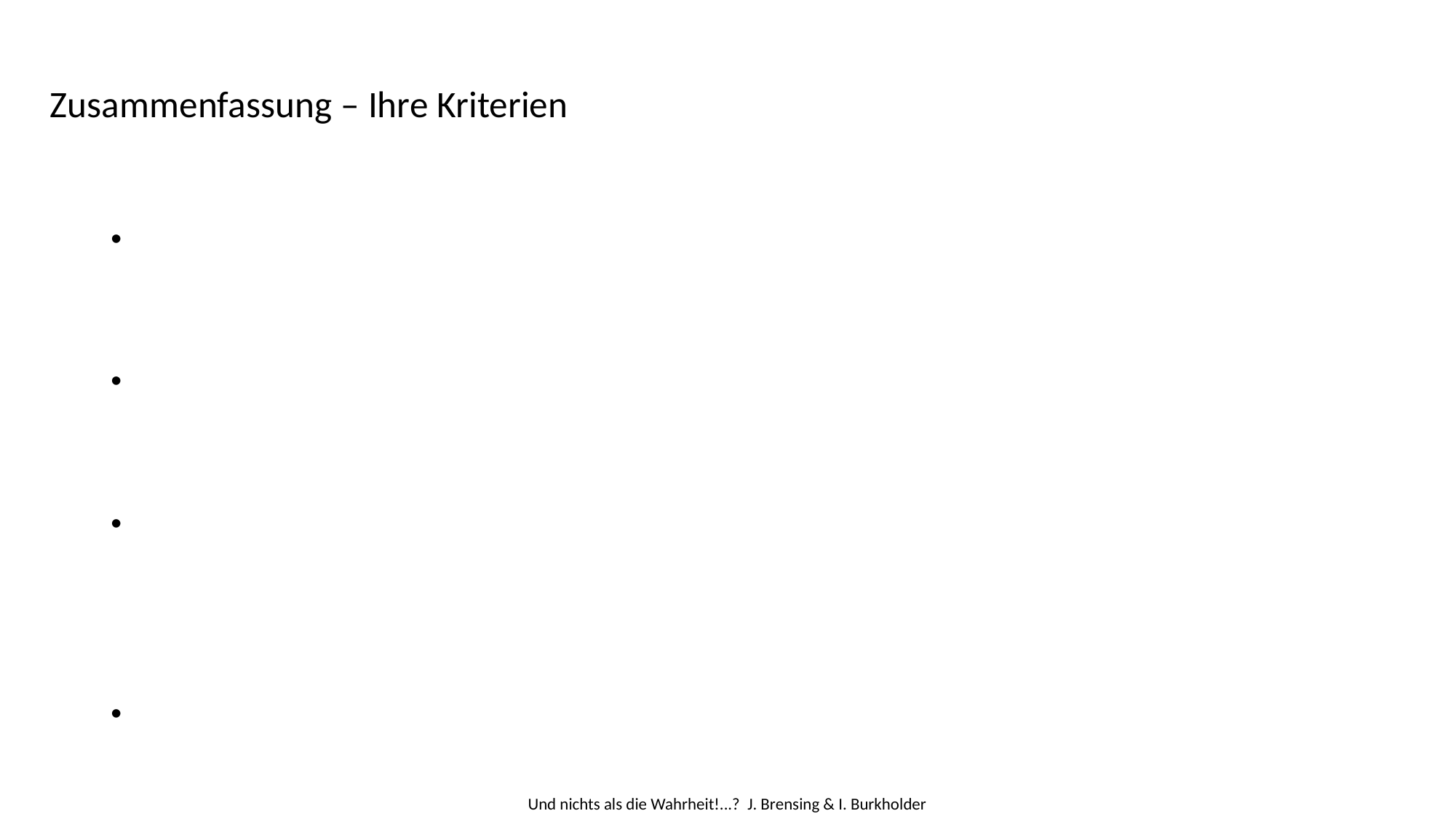

# Zusammenfassung – Ihre Kriterien

Und nichts als die Wahrheit!...?  J. Brensing & I. Burkholder